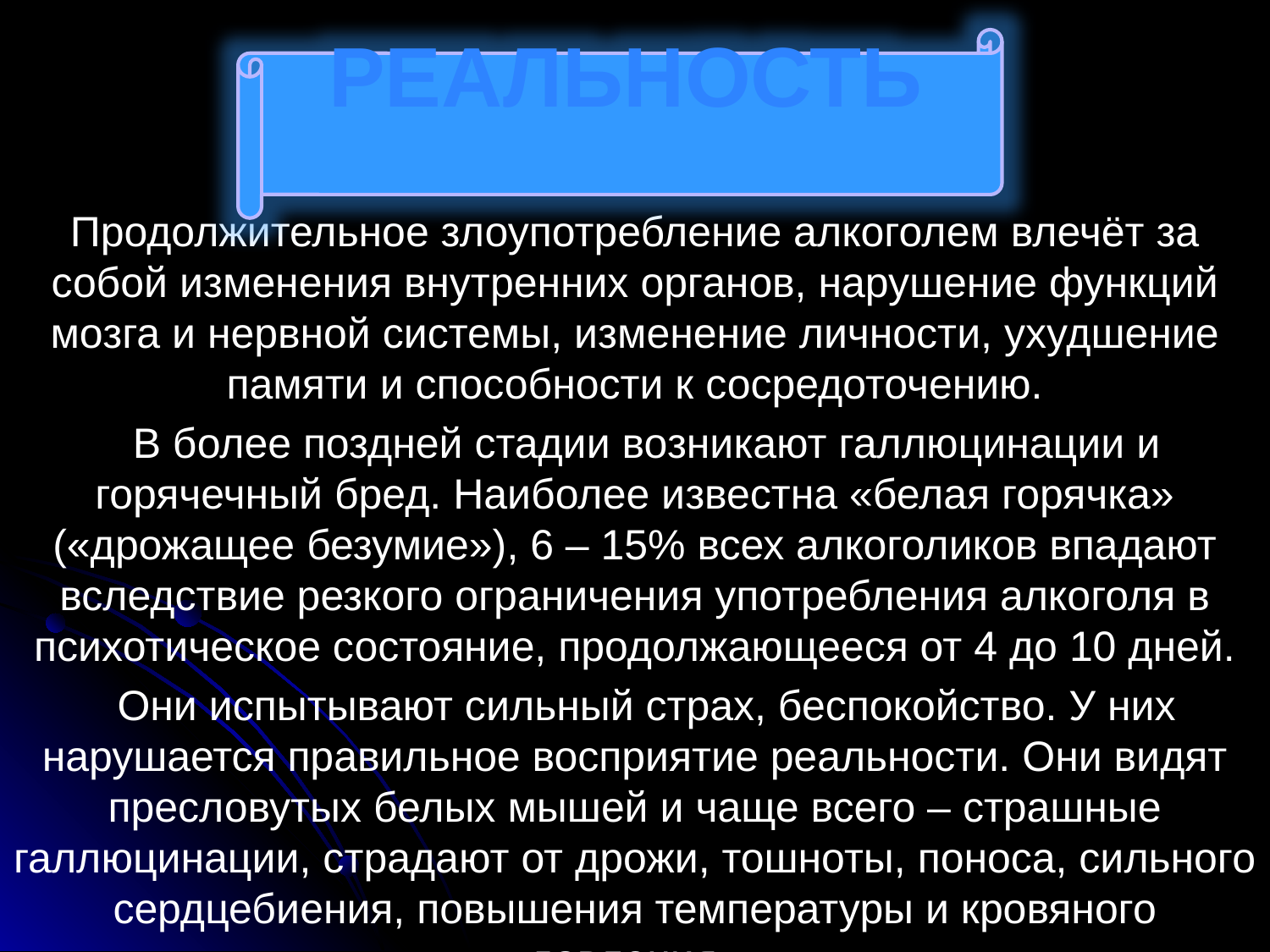

Реальность

Продолжительное злоупотребление алкоголем влечёт за собой изменения внутренних органов, нарушение функций мозга и нервной системы, изменение личности, ухудшение памяти и способности к сосредоточению.
  В более поздней стадии возникают галлюцинации и горячечный бред. Наиболее известна «белая горячка» («дрожащее безумие»), 6 – 15% всех алкоголиков впадают вследствие резкого ограничения употребления алкоголя в психотическое состояние, продолжающееся от 4 до 10 дней.
  Они испытывают сильный страх, беспокойство. У них нарушается правильное восприятие реальности. Они видят пресловутых белых мышей и чаще всего – страшные галлюцинации, страдают от дрожи, тошноты, поноса, сильного сердцебиения, повышения температуры и кровяного давления.
Без лечения умирает от 15 до 30% больных, при соответствующей терапии – умирает от 1 – 8%.